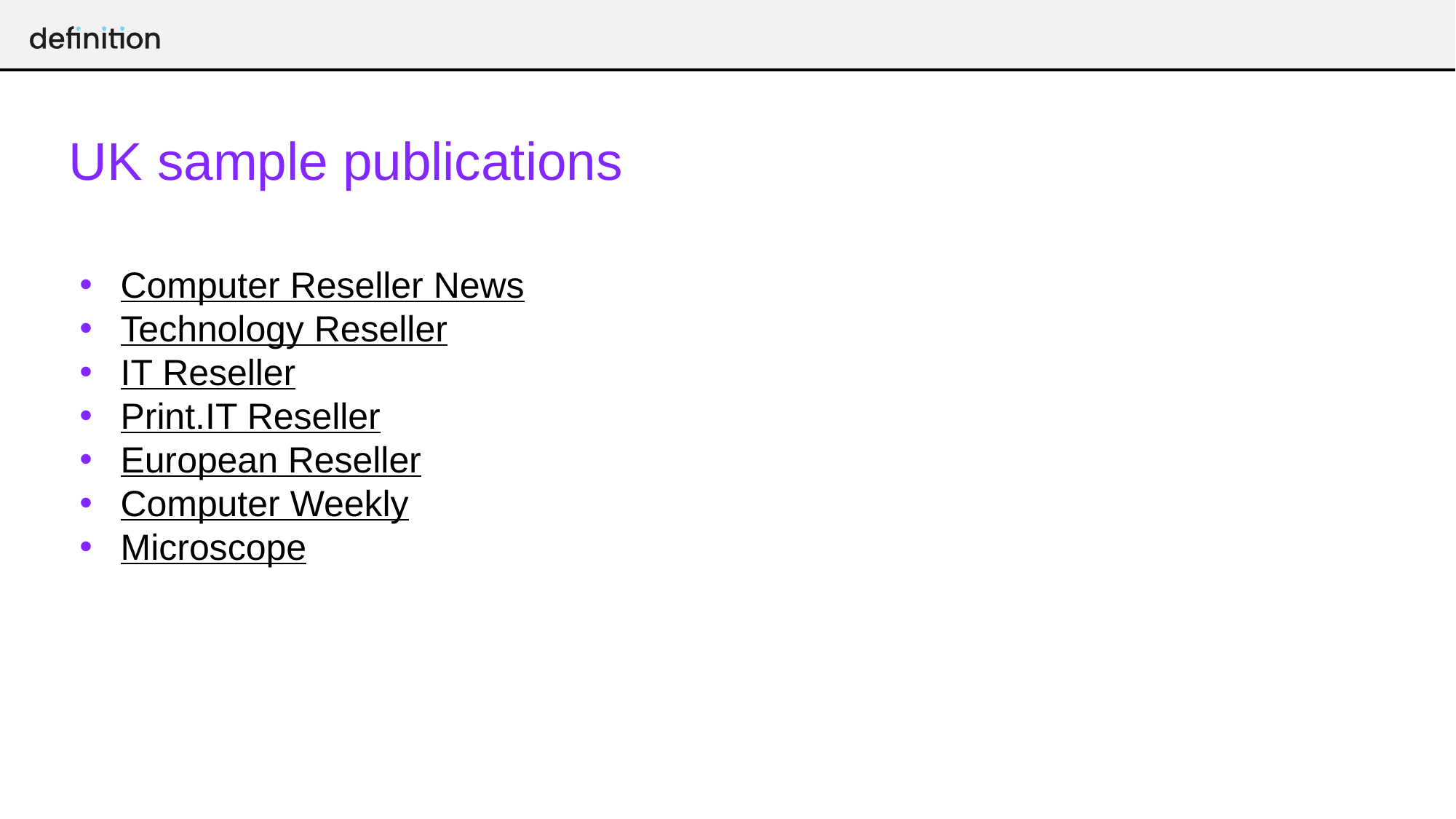

# UK sample publications
Computer Reseller News
Technology Reseller
IT Reseller
Print.IT Reseller
European Reseller
Computer Weekly
Microscope